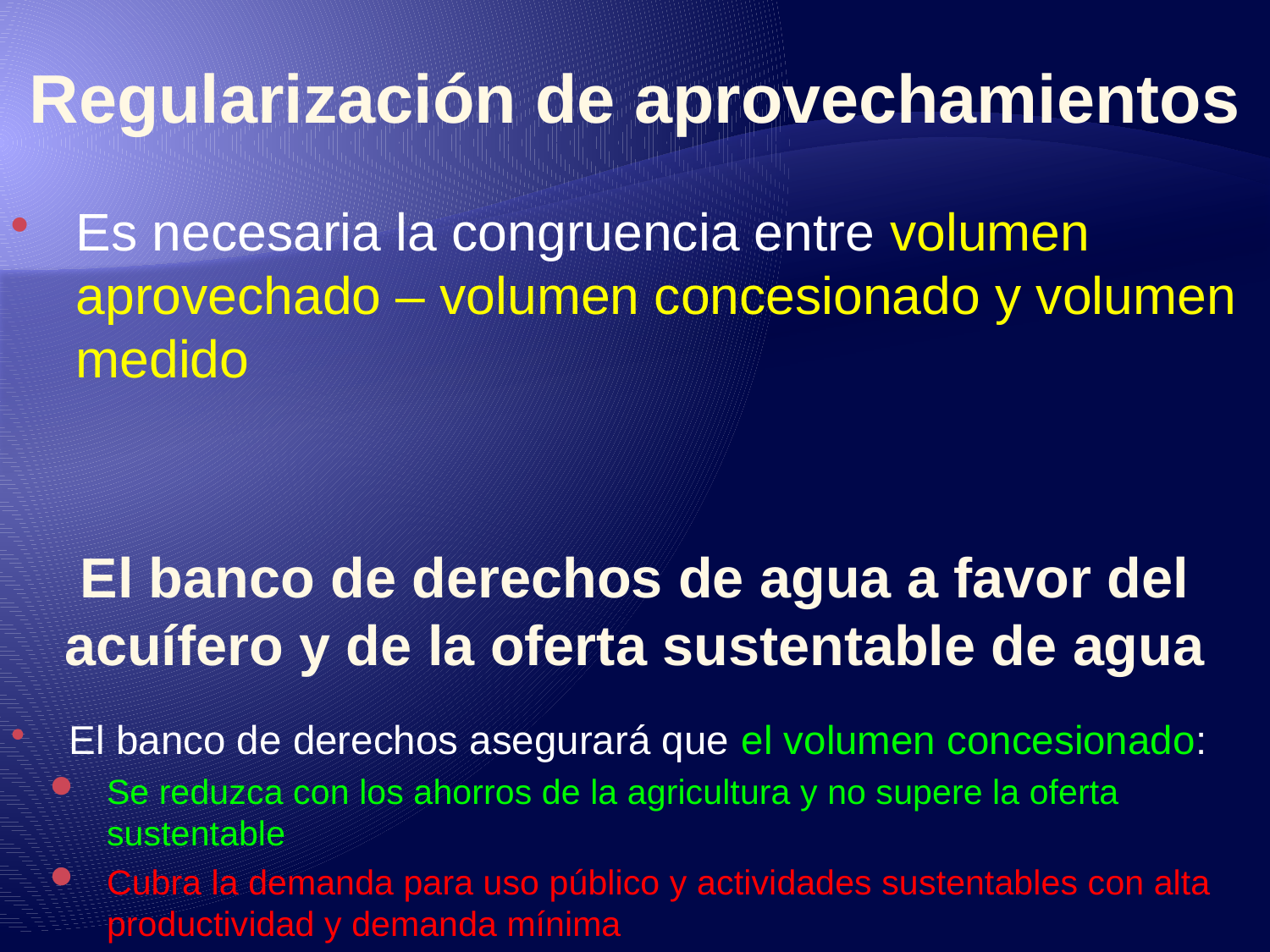

# Regularización de aprovechamientos
Es necesaria la congruencia entre volumen aprovechado – volumen concesionado y volumen medido
El banco de derechos de agua a favor del acuífero y de la oferta sustentable de agua
El banco de derechos asegurará que el volumen concesionado:
Se reduzca con los ahorros de la agricultura y no supere la oferta sustentable
Cubra la demanda para uso público y actividades sustentables con alta productividad y demanda mínima